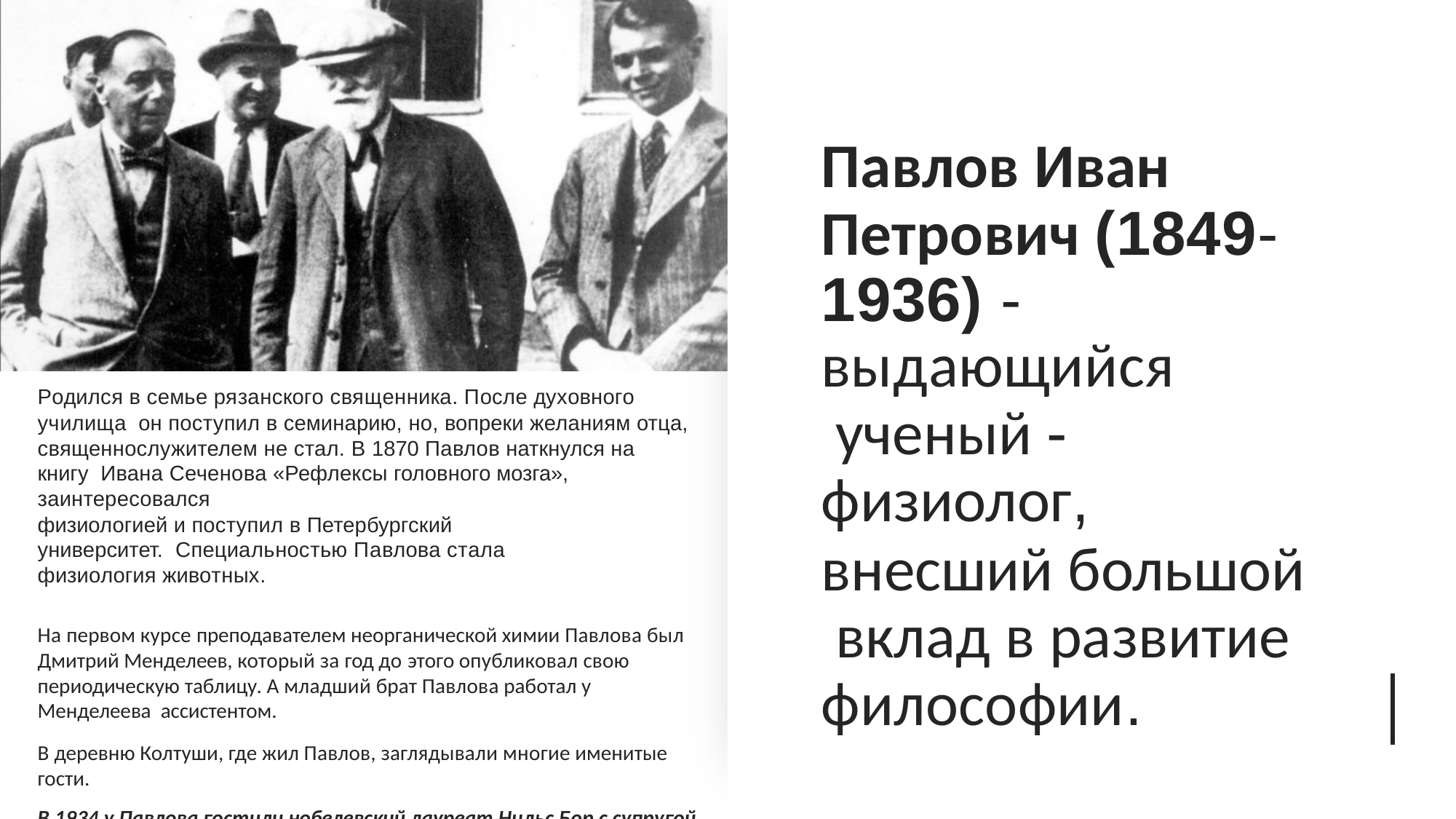

# Павлов Иван  Петрович (1849-
1936) -
выдающийся  ученый -  физиолог,
внесший большой  вклад в развитие  философии.
Родился в семье рязанского священника. После духовного училища  он поступил в семинарию, но, вопреки желаниям отца,
священнослужителем не стал. В 1870 Павлов наткнулся на книгу  Ивана Сеченова «Рефлексы головного мозга», заинтересовался
физиологией и поступил в Петербургский университет.  Специальностью Павлова стала физиология животных.

На первом курсе преподавателем неорганической химии Павлова был  Дмитрий Менделеев, который за год до этого опубликовал свою  периодическую таблицу. А младший брат Павлова работал у Менделеева  ассистентом.
В деревню Колтуши, где жил Павлов, заглядывали многие именитые гости.
В 1934 у Павлова гостили нобелевский лауреат Нильс Бор с супругой и
фантаст Герберт Уэллс с сыном, зоологом Джорджем Филипом  Уэллсом.